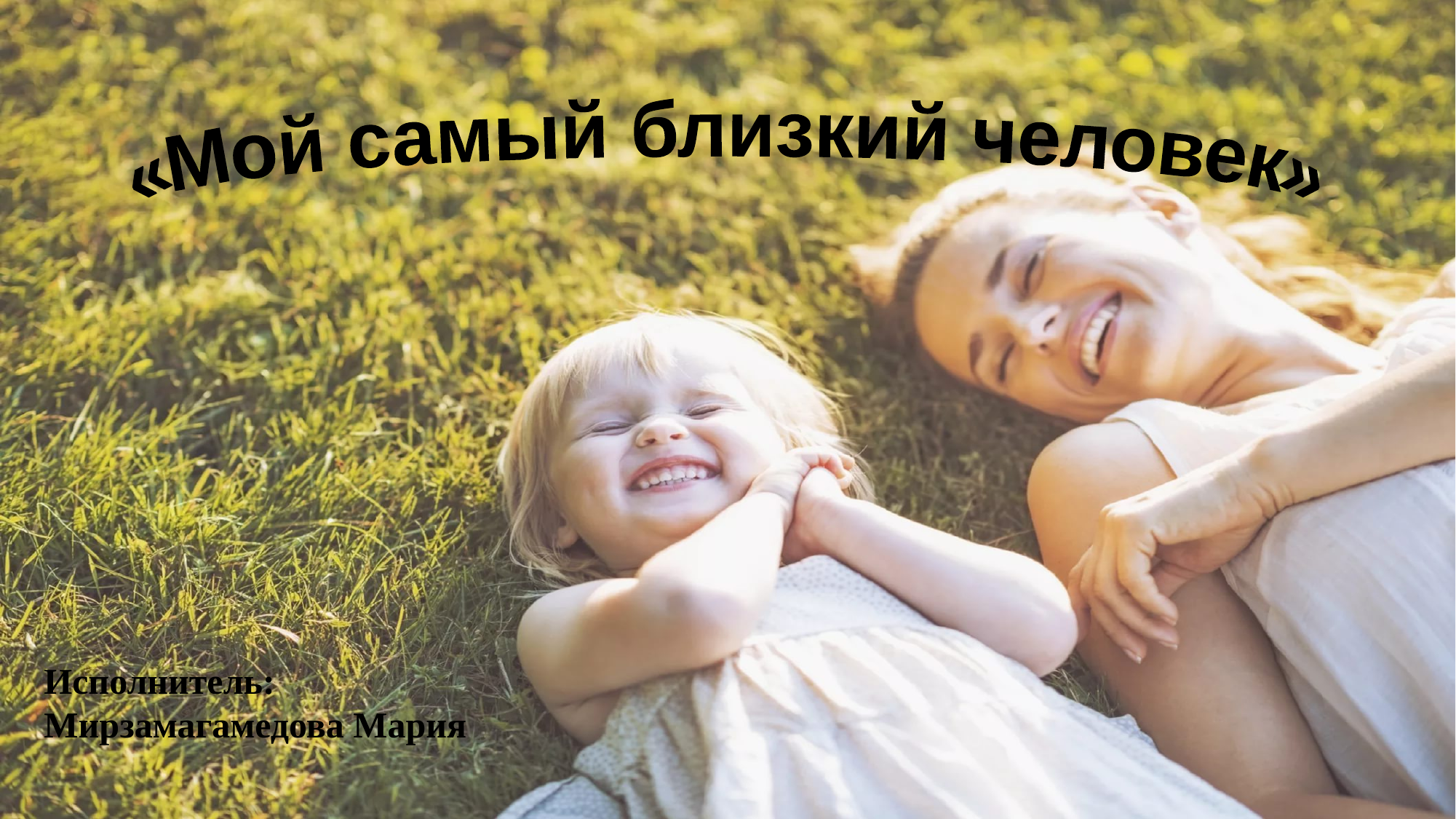

«Мой самый близкий человек»
Исполнитель:
Мирзамагамедова Мария